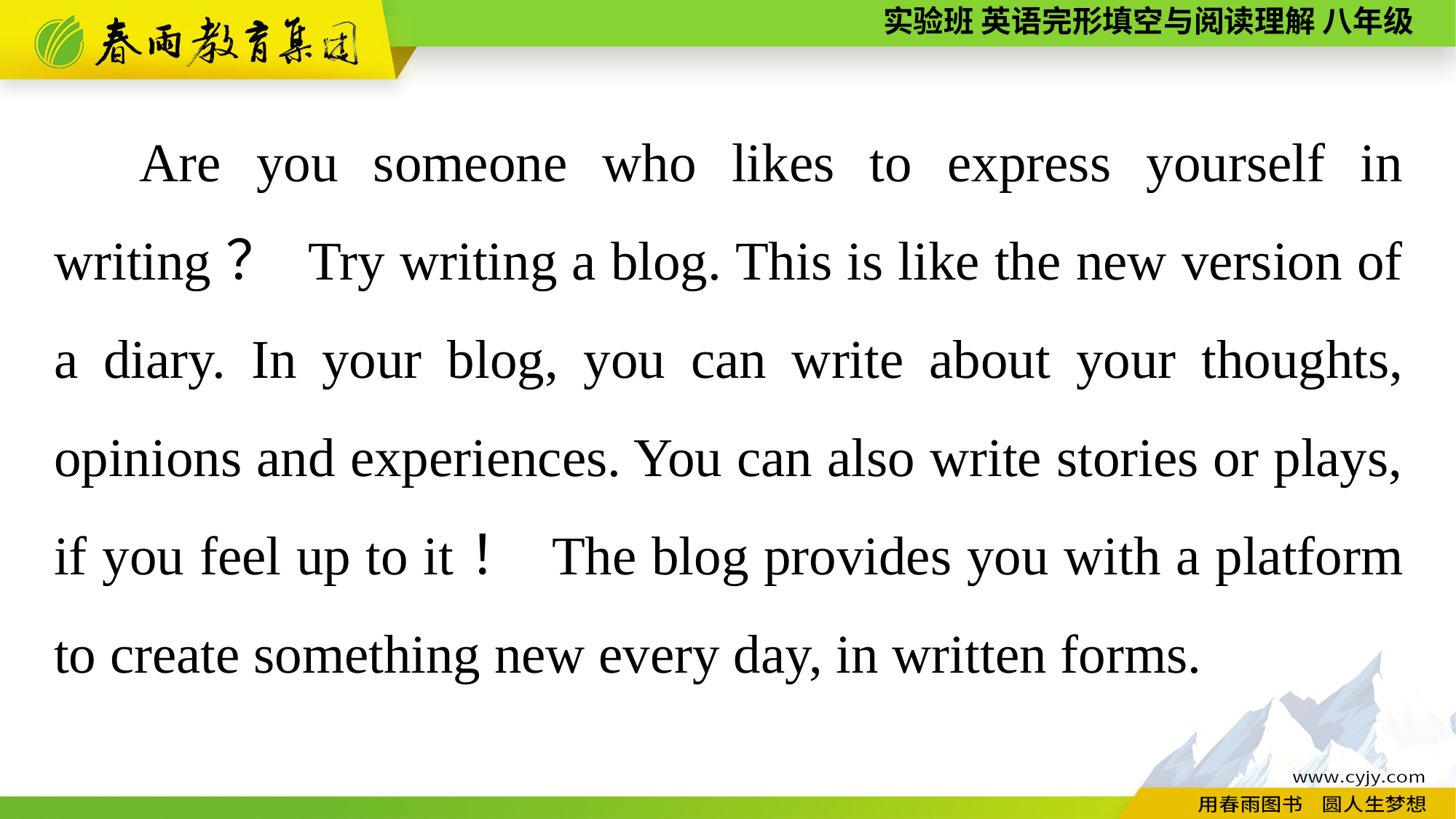

Are you someone who likes to express yourself in writing？ Try writing a blog. This is like the new version of a diary. In your blog, you can write about your thoughts, opinions and experiences. You can also write stories or plays, if you feel up to it！ The blog provides you with a platform to create something new every day, in written forms.